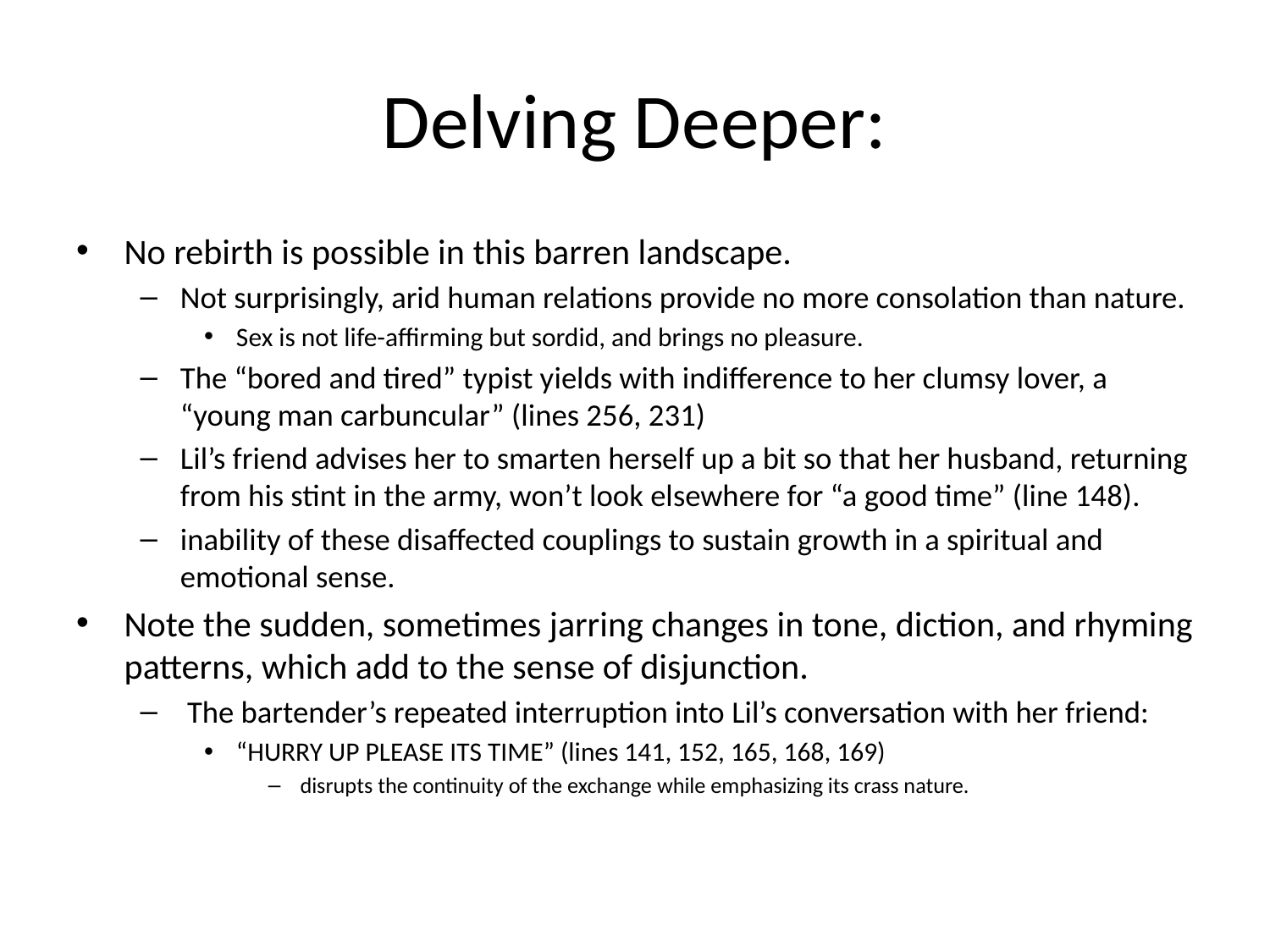

# Delving Deeper:
No rebirth is possible in this barren landscape.
Not surprisingly, arid human relations provide no more consolation than nature.
Sex is not life-affirming but sordid, and brings no pleasure.
The “bored and tired” typist yields with indifference to her clumsy lover, a “young man carbuncular” (lines 256, 231)
Lil’s friend advises her to smarten herself up a bit so that her husband, returning from his stint in the army, won’t look elsewhere for “a good time” (line 148).
inability of these disaffected couplings to sustain growth in a spiritual and emotional sense.
Note the sudden, sometimes jarring changes in tone, diction, and rhyming patterns, which add to the sense of disjunction.
 The bartender’s repeated interruption into Lil’s conversation with her friend:
“HURRY UP PLEASE ITS TIME” (lines 141, 152, 165, 168, 169)
disrupts the continuity of the exchange while emphasizing its crass nature.